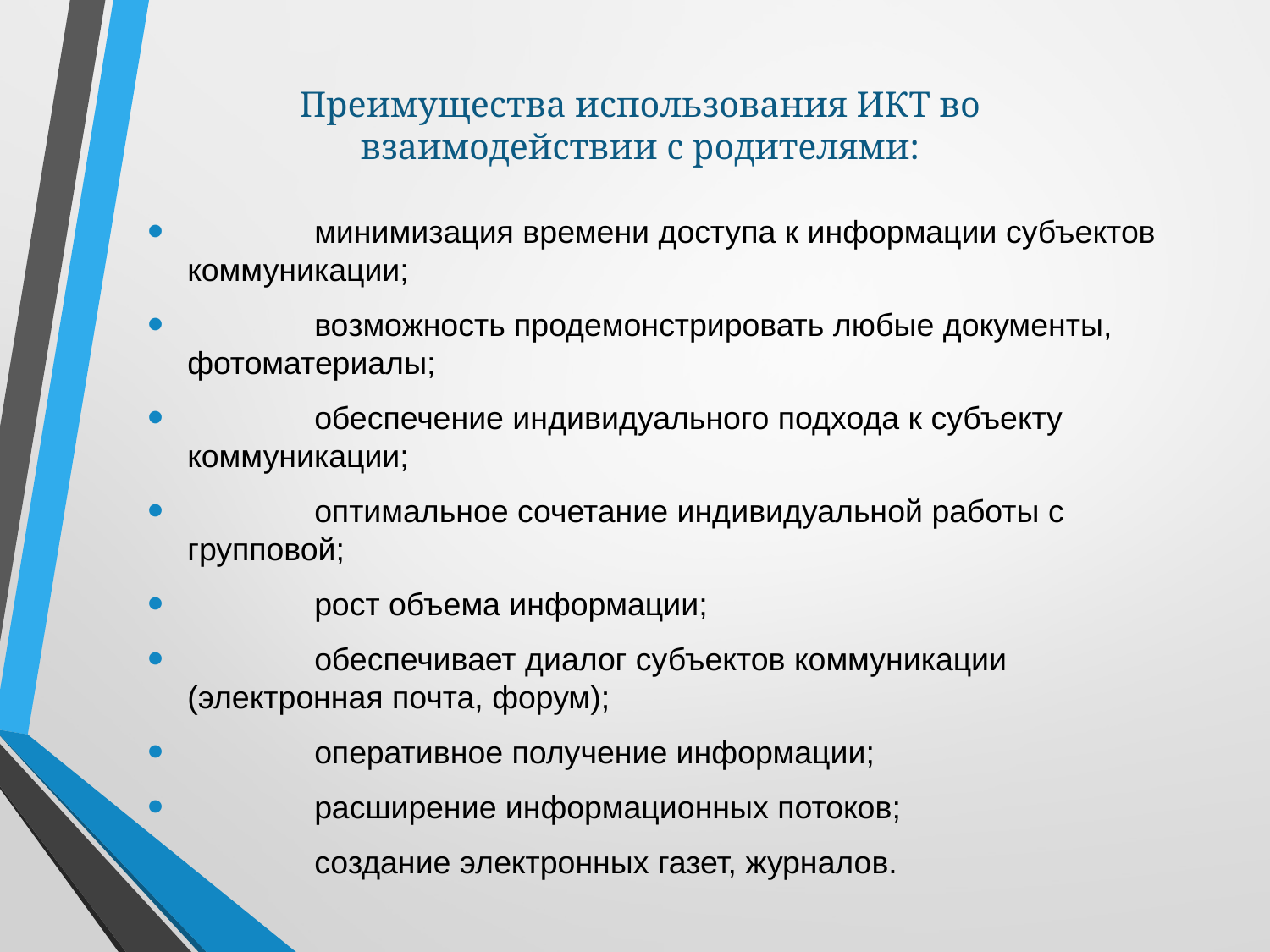

# Преимущества использования ИКТ во взаимодействии с родителями:
	минимизация времени доступа к информации субъектов коммуникации;
	возможность продемонстрировать любые документы, фотоматериалы;
	обеспечение индивидуального подхода к субъекту коммуникации;
	оптимальное сочетание индивидуальной работы с групповой;
	рост объема информации;
	обеспечивает диалог субъектов коммуникации (электронная почта, форум);
	оперативное получение информации;
	расширение информационных потоков;
	создание электронных газет, журналов.